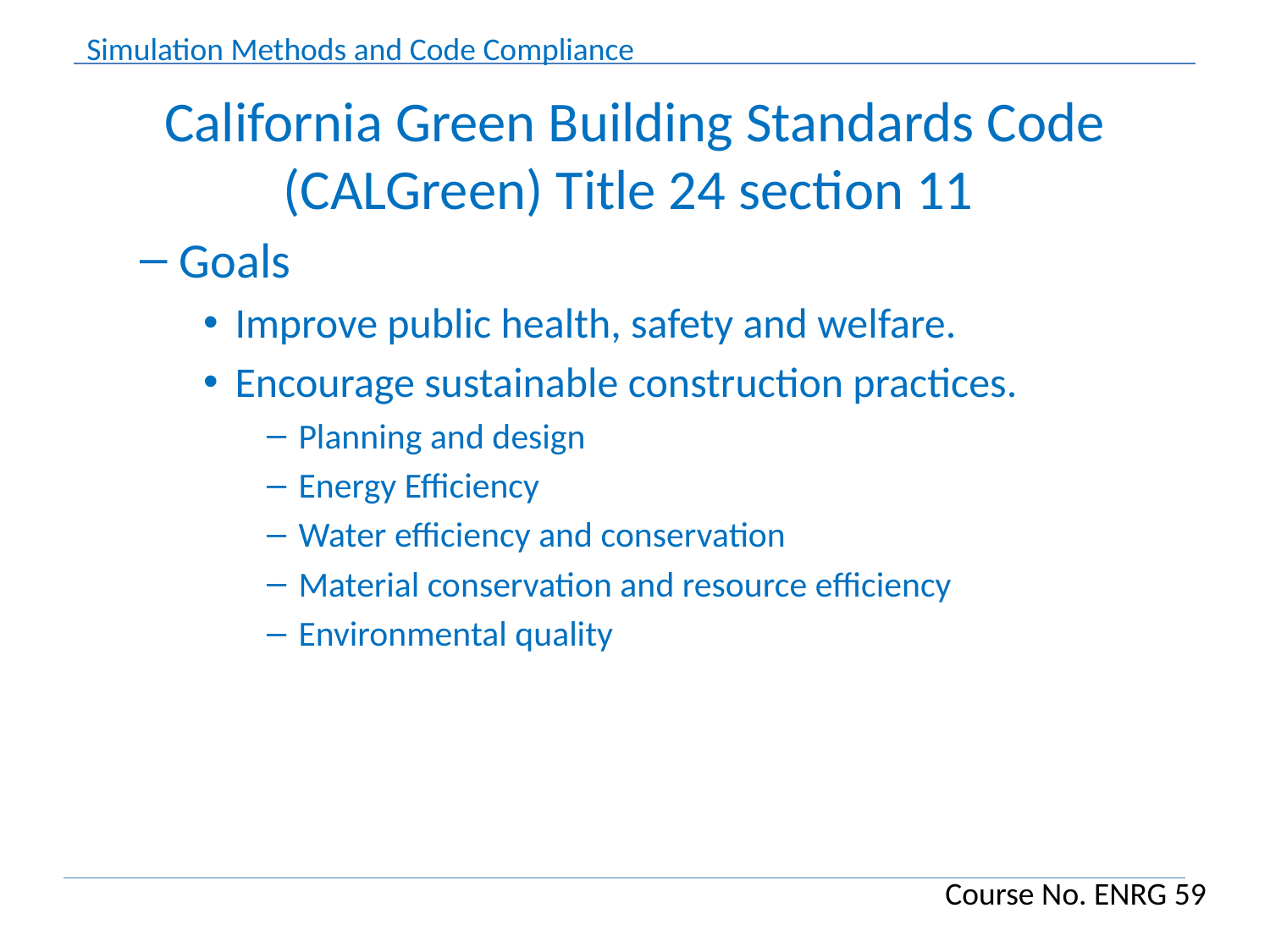

# California Green Building Standards Code (CALGreen) Title 24 section 11
Goals
Improve public health, safety and welfare.
Encourage sustainable construction practices.
Planning and design
Energy Efficiency
Water efficiency and conservation
Material conservation and resource efficiency
Environmental quality